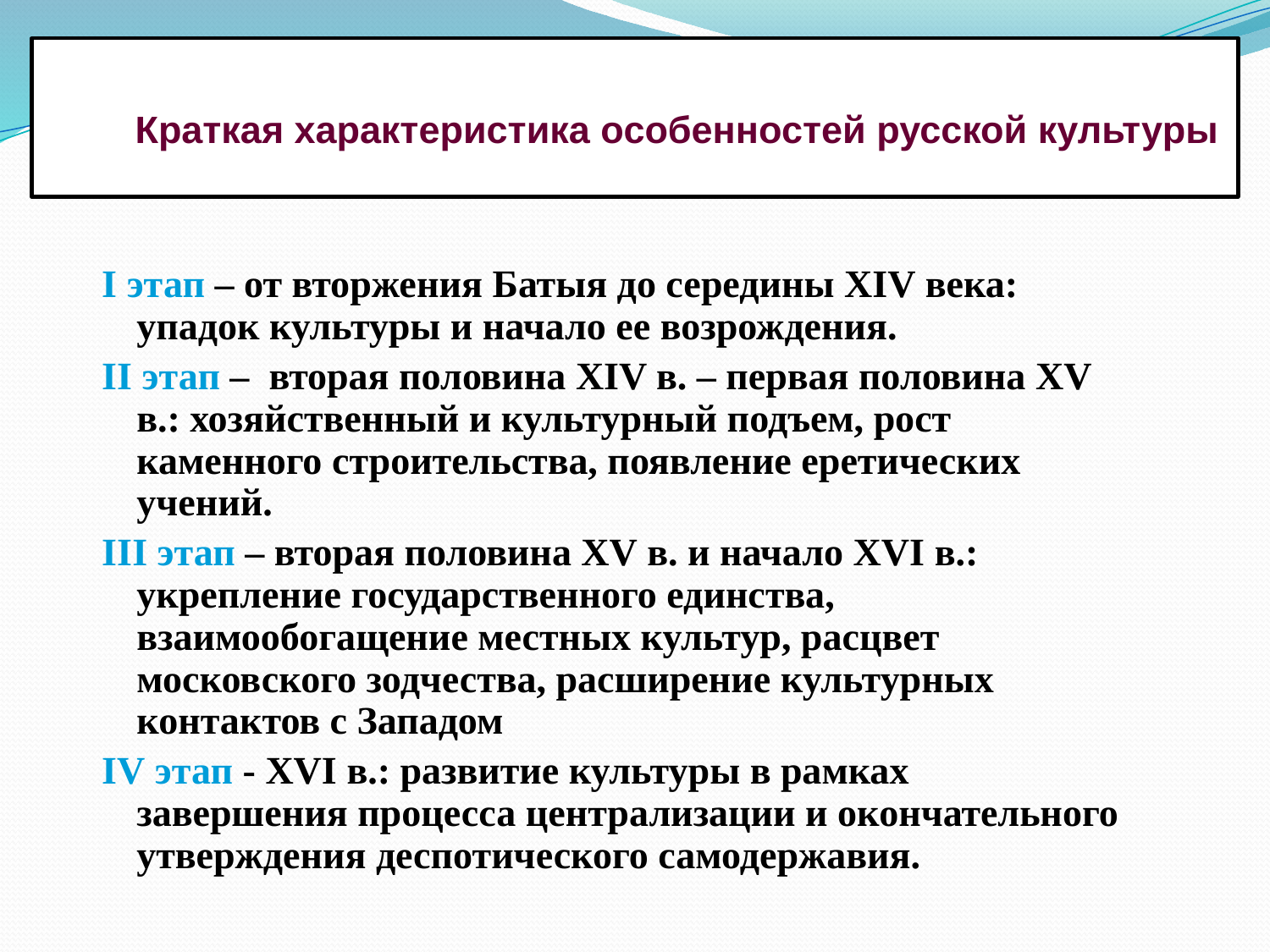

# Краткая характеристика особенностей русской культуры
I этап – от вторжения Батыя до середины XIV века: упадок культуры и начало ее возрождения.
II этап –  вторая половина XIV в. – первая половина XV в.: хозяйственный и культурный подъем, рост каменного строительства, появление еретических учений.
III этап – вторая половина XV в. и начало XVI в.: укрепление государственного единства, взаимообогащение местных культур, расцвет московского зодчества, расширение культурных контактов с Западом
IV этап - XVI в.: развитие культуры в рамках завершения процесса централизации и окончательного утверждения деспотического самодержавия.